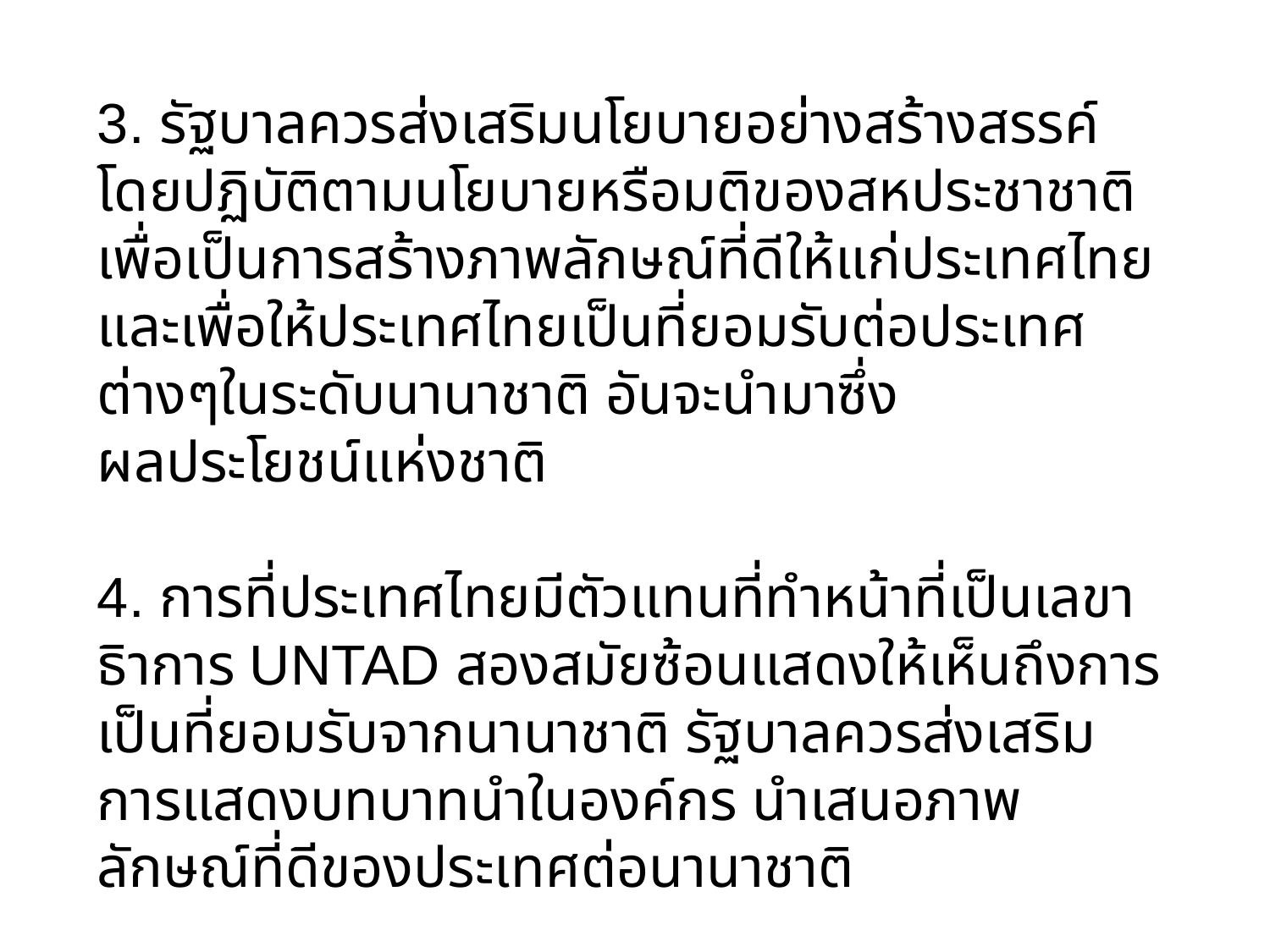

3. รัฐบาลควรส่งเสริมนโยบายอย่างสร้างสรรค์โดยปฏิบัติตามนโยบายหรือมติของสหประชาชาติ เพื่อเป็นการสร้างภาพลักษณ์ที่ดีให้แก่ประเทศไทย และเพื่อให้ประเทศไทยเป็นที่ยอมรับต่อประเทศต่างๆในระดับนานาชาติ อันจะนำมาซึ่ง
ผลประโยชน์แห่งชาติ

4. การที่ประเทศไทยมีตัวแทนที่ทำหน้าที่เป็นเลขาธิาการ UNTAD สองสมัยซ้อนแสดงให้เห็นถึงการเป็นที่ยอมรับจากนานาชาติ รัฐบาลควรส่งเสริมการแสดงบทบาทนำในองค์กร นำเสนอภาพลักษณ์ที่ดีของประเทศต่อนานาชาติ